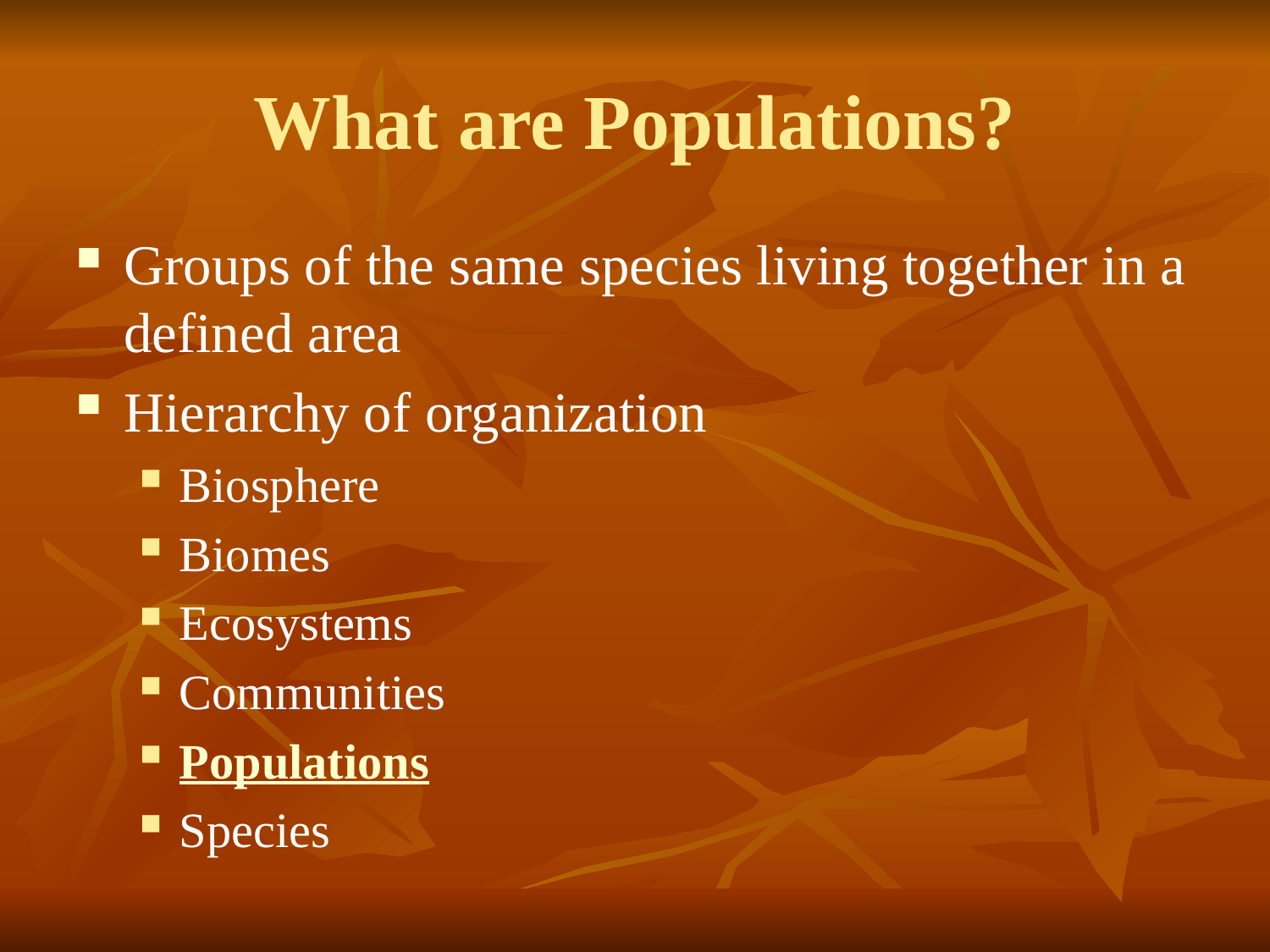

What are Populations?
Groups of the same species living together in a defined area
Hierarchy of organization
Biosphere
Biomes
Ecosystems
Communities
Populations
Species